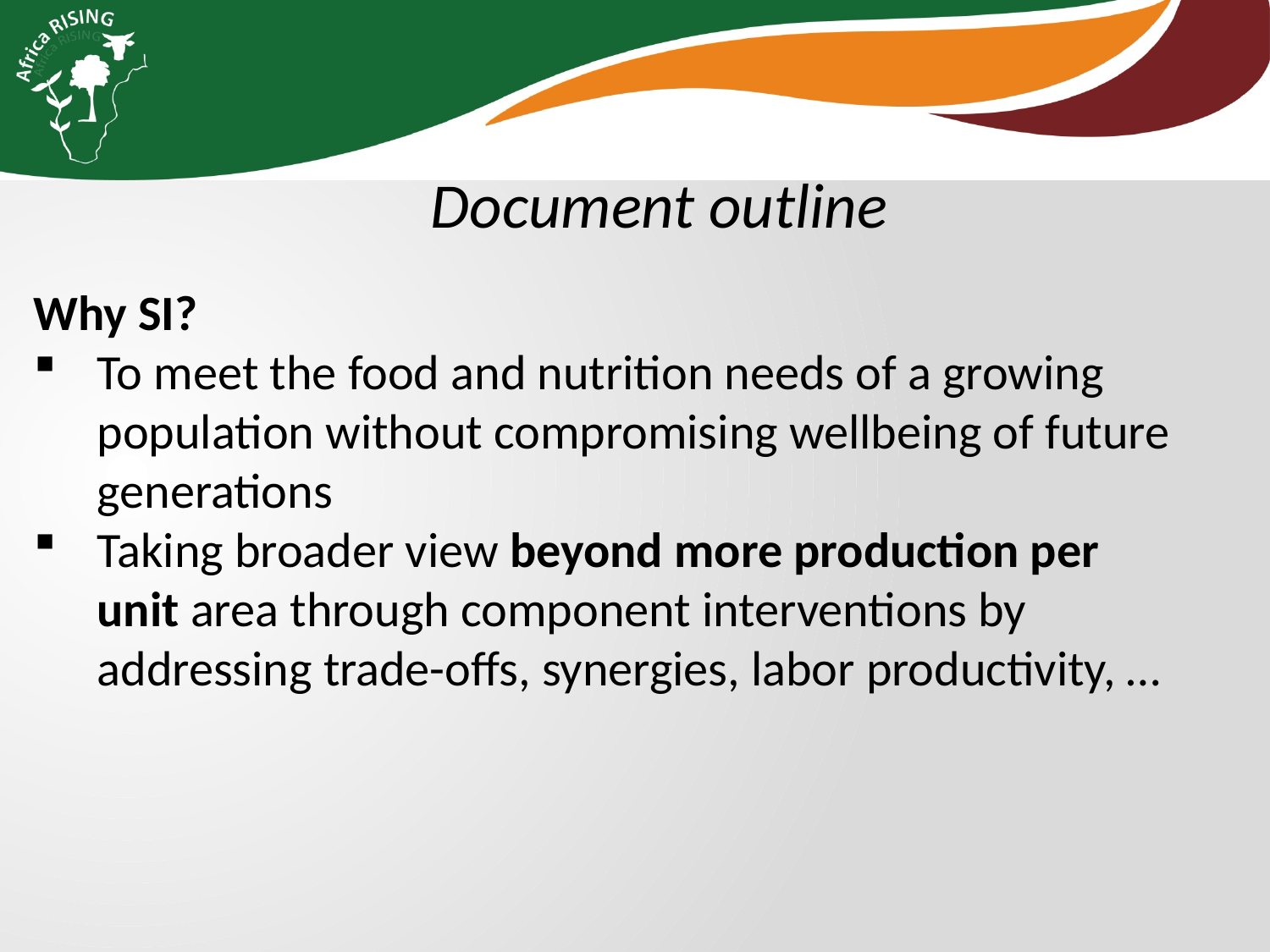

Document outline

Why SI?
To meet the food and nutrition needs of a growing population without compromising wellbeing of future generations
Taking broader view beyond more production per unit area through component interventions by addressing trade-offs, synergies, labor productivity, …